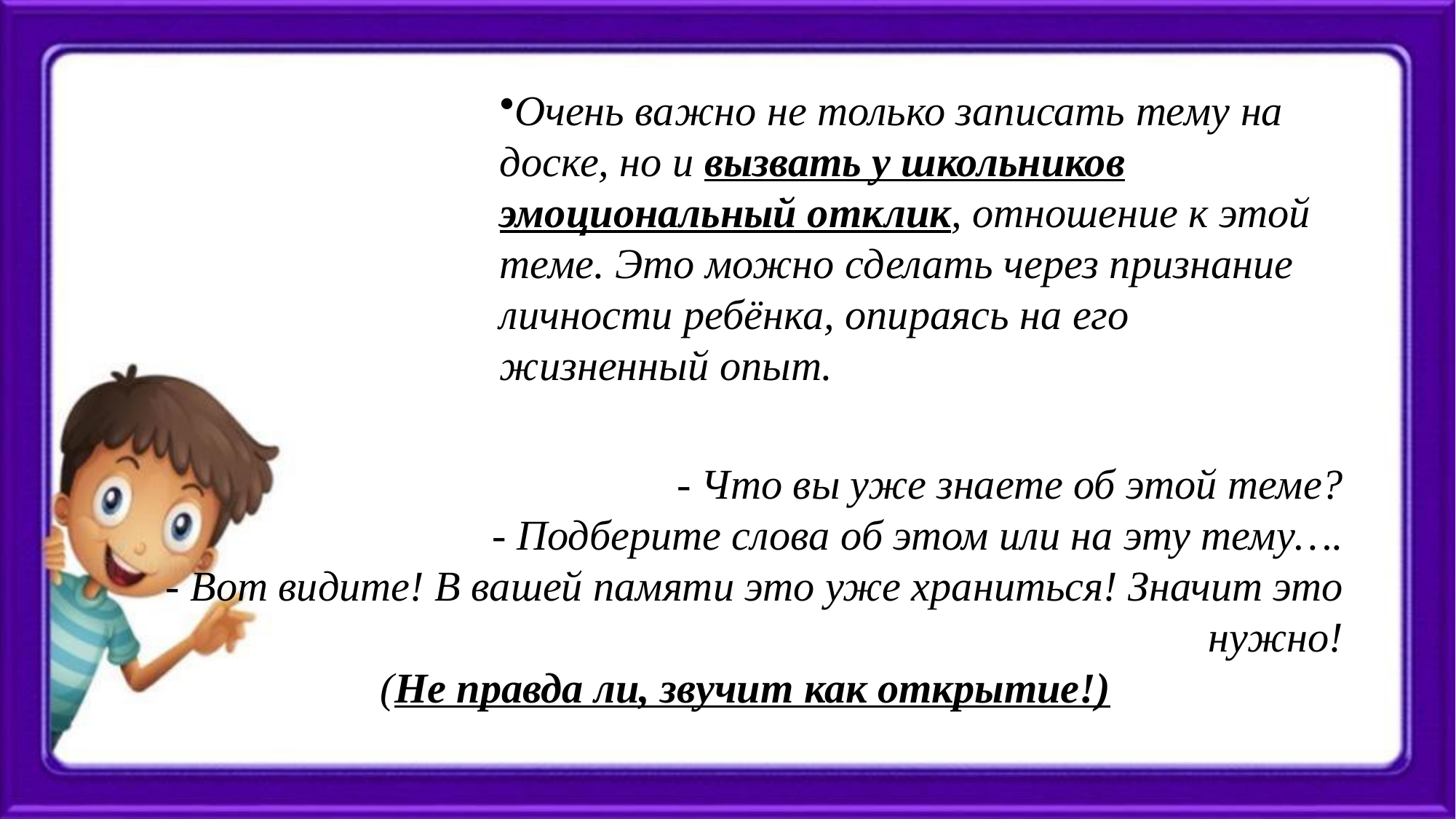

Очень важно не только записать тему на доске, но и вызвать у школьников эмоциональный отклик, отношение к этой теме. Это можно сделать через признание личности ребёнка, опираясь на его жизненный опыт.

     - Что вы уже знаете об этой теме?
     - Подберите слова об этом или на эту тему….
     - Вот видите! В вашей памяти это уже храниться! Значит это нужно!
        (Не правда ли, звучит как открытие!)